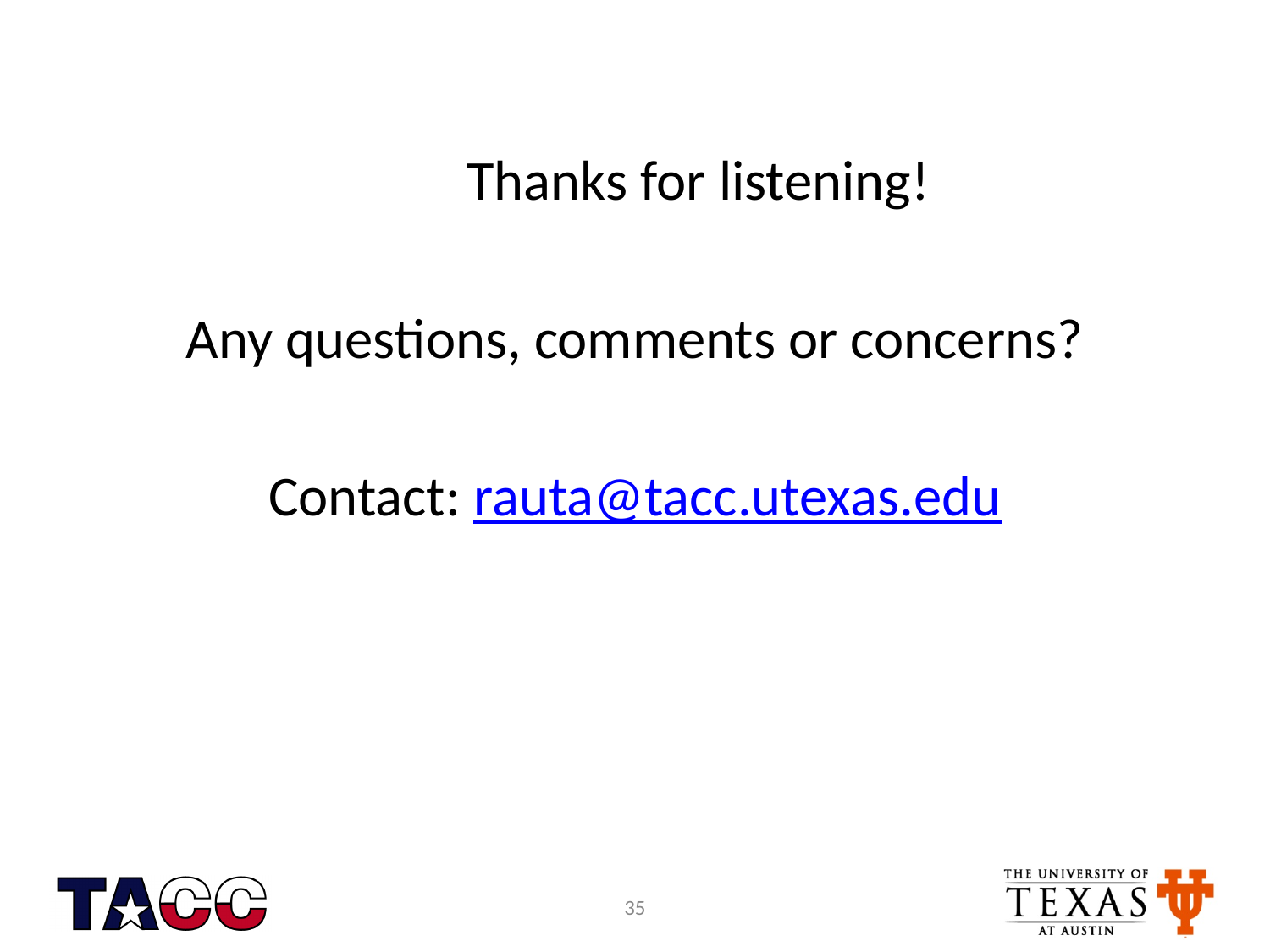

Thanks for listening!

Any questions, comments or concerns?

Contact: rauta@tacc.utexas.edu

35